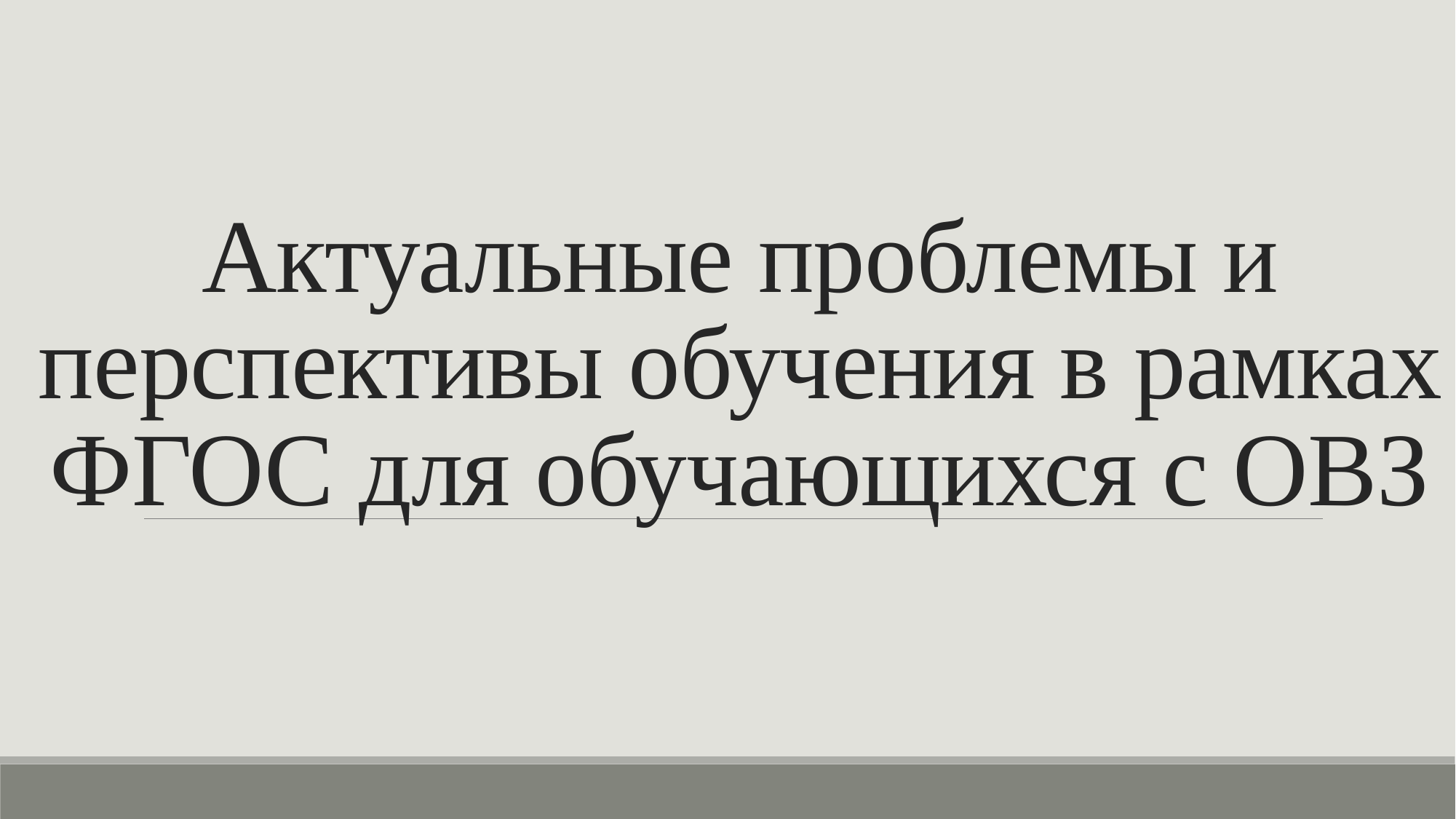

# Актуальные проблемы и перспективы обучения в рамках ФГОС для обучающихся с ОВЗ